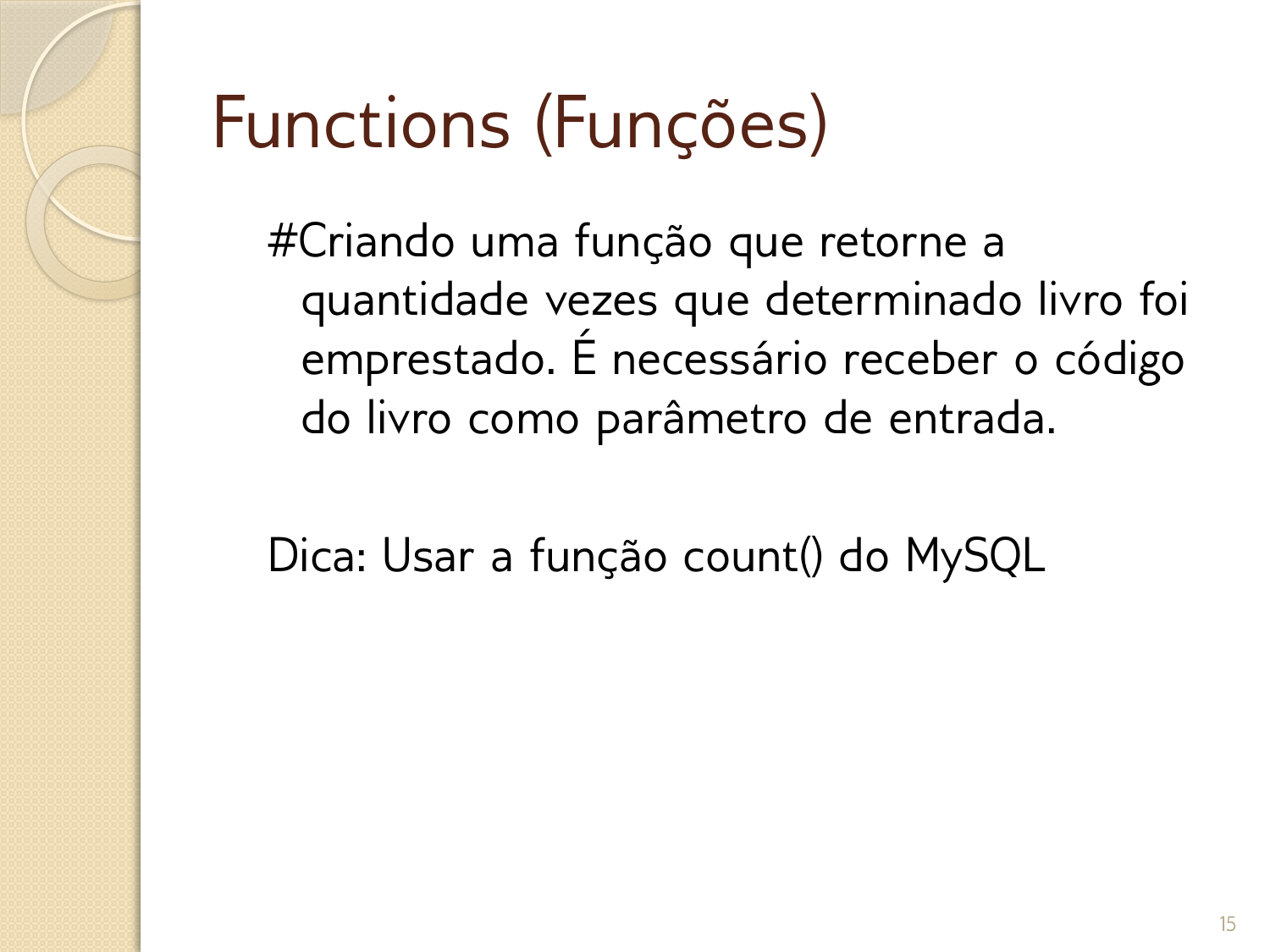

# Functions (Funções)
#Criando uma função que retorne a quantidade vezes que determinado livro foi emprestado. É necessário receber o código do livro como parâmetro de entrada.

Dica: Usar a função count() do MySQL

15